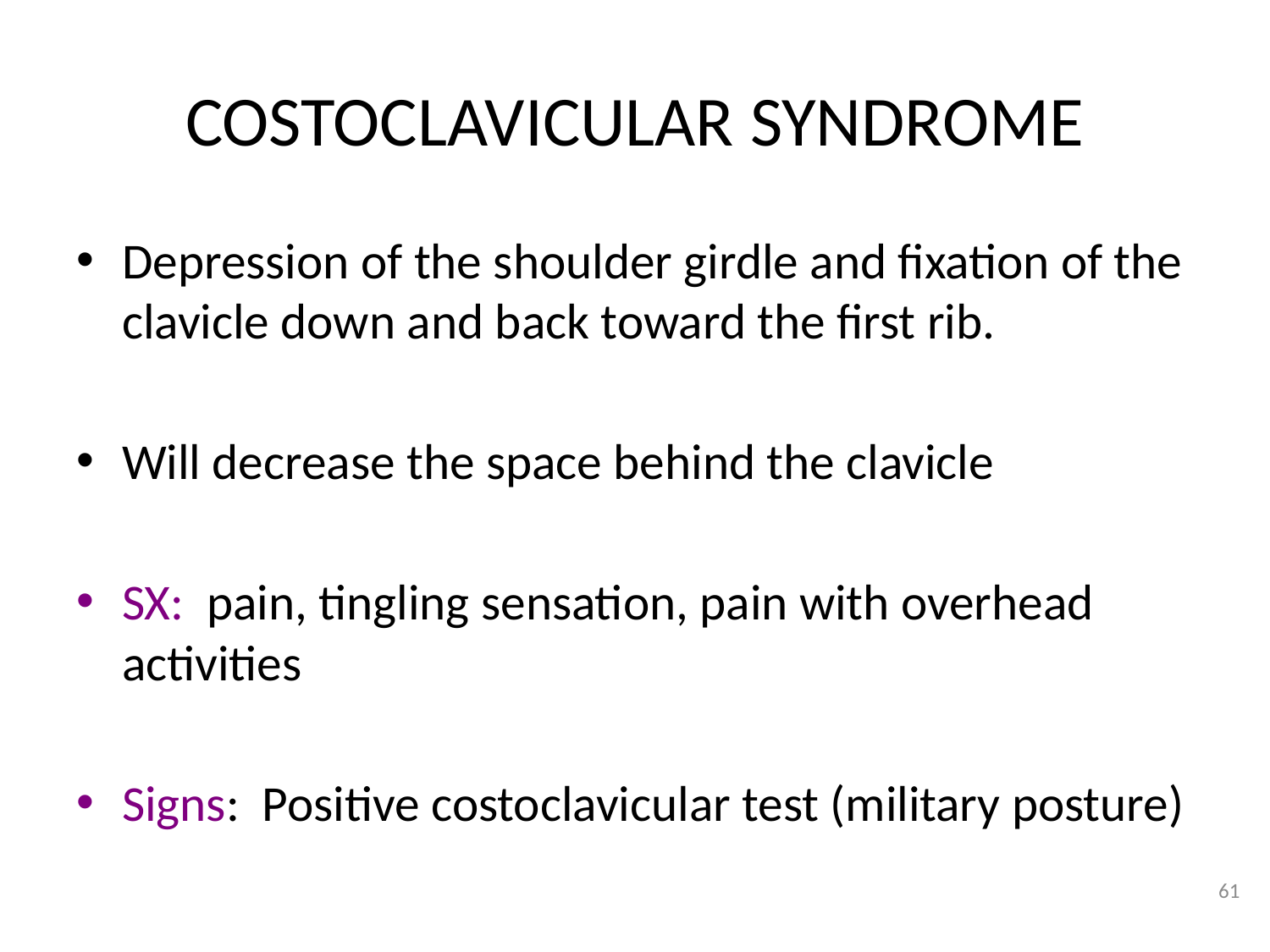

# COSTOCLAVICULAR SYNDROME
Depression of the shoulder girdle and fixation of the clavicle down and back toward the first rib.

Will decrease the space behind the clavicle

SX:  pain, tingling sensation, pain with overhead activities

Signs:  Positive costoclavicular test (military posture)
61